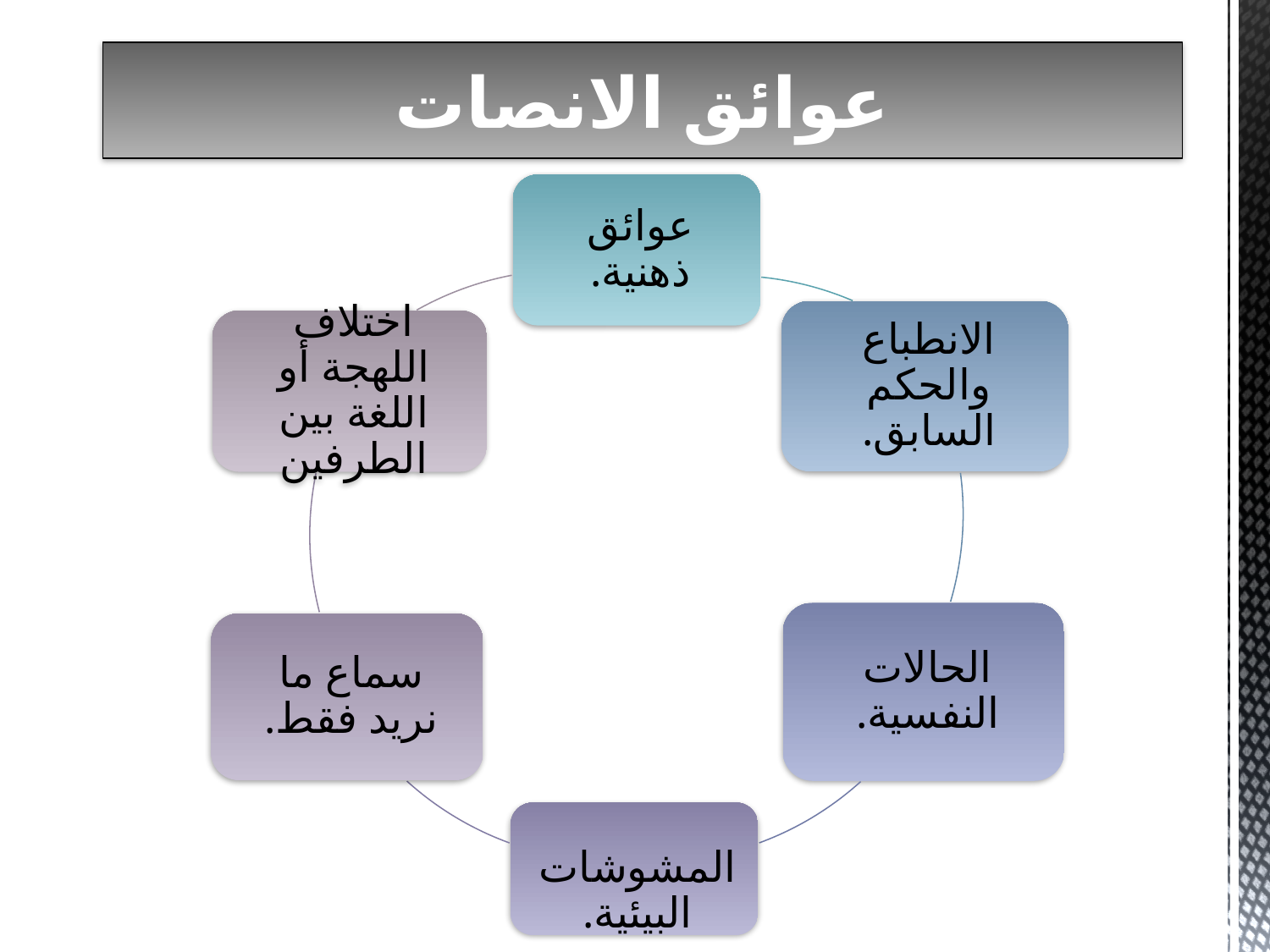

# عوائق الانصات
عوائق ذهنية.
الانطباع والحكم السابق.
الحالات النفسية.
 المشوشات البيئية.
سماع ما نريد فقط.
اختلاف اللهجة أو اللغة بين الطرفين